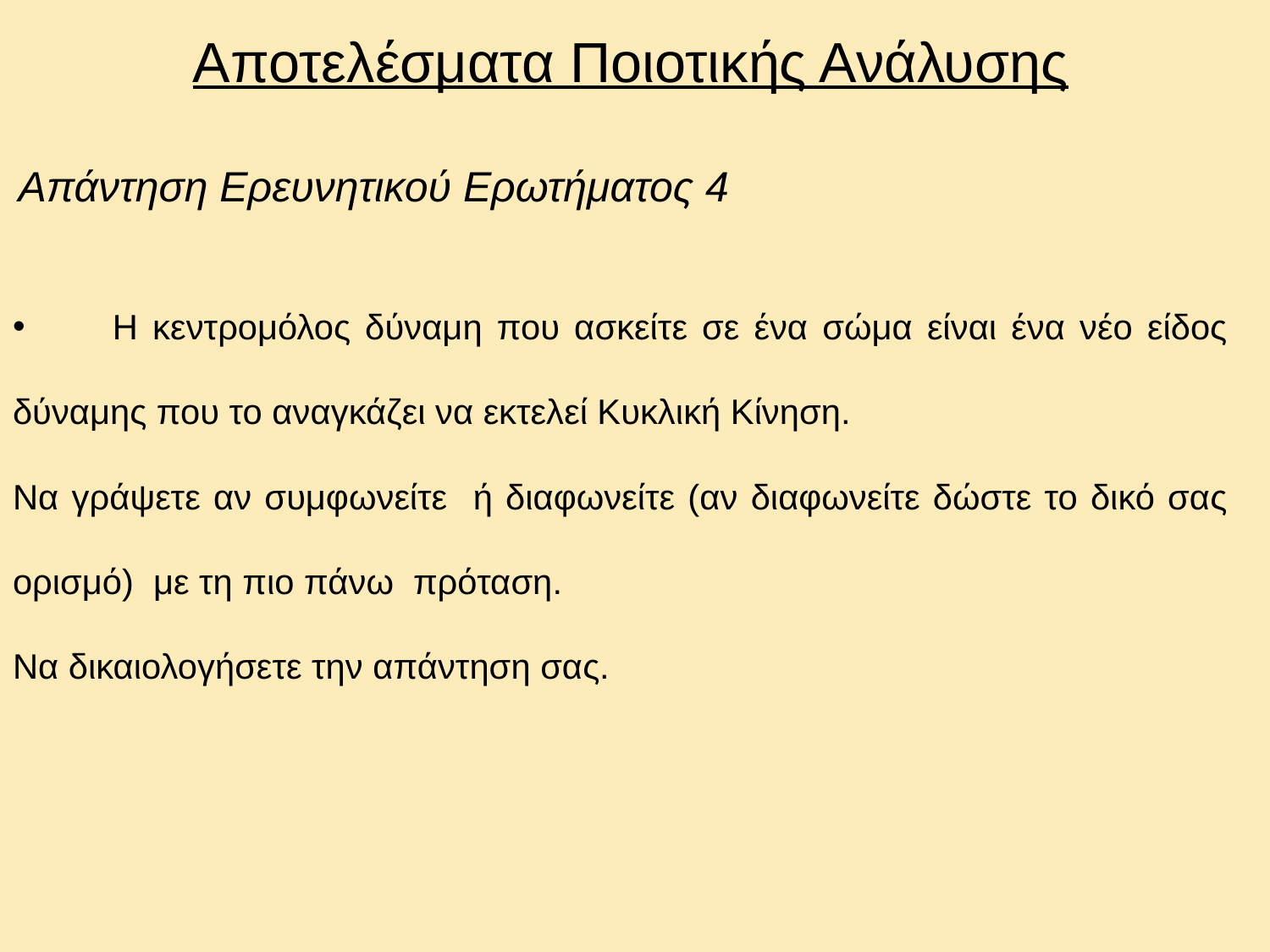

Αποτελέσματα Ποιοτικής Ανάλυσης
   Απάντηση Ερευνητικού Ερωτήματος 4
      Η κεντρομόλος δύναμη που ασκείτε σε ένα σώμα είναι ένα νέο είδος δύναμης που το αναγκάζει να εκτελεί Κυκλική Κίνηση.
Να γράψετε αν συμφωνείτε  ή διαφωνείτε (αν διαφωνείτε δώστε το δικό σας ορισμό)  με τη πιο πάνω  πρόταση.
Να δικαιολογήσετε την απάντηση σας.